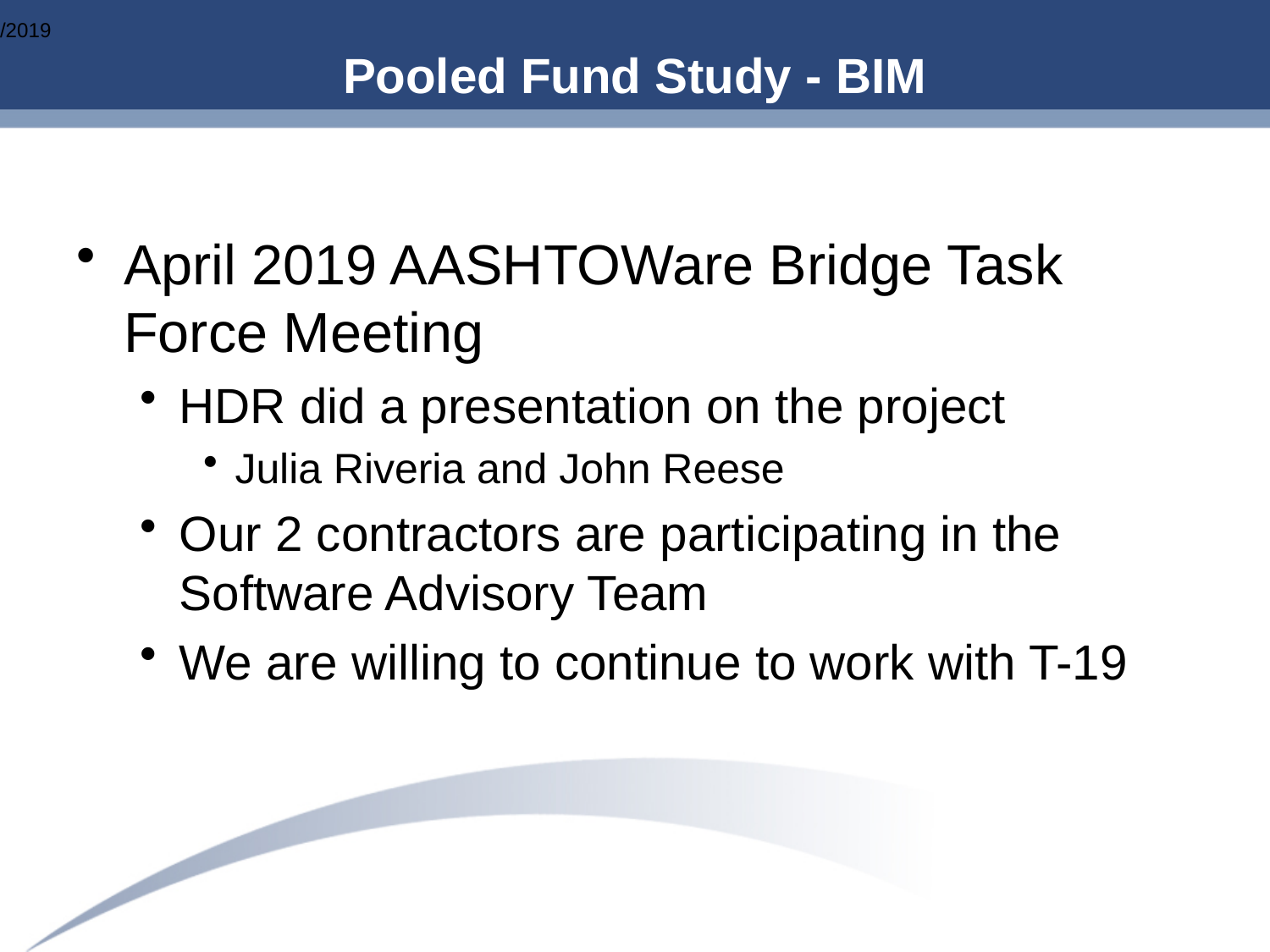

06/23/2019
7
# Pooled Fund Study - BIM
April 2019 AASHTOWare Bridge Task Force Meeting
HDR did a presentation on the project
Julia Riveria and John Reese
Our 2 contractors are participating in the Software Advisory Team
We are willing to continue to work with T-19